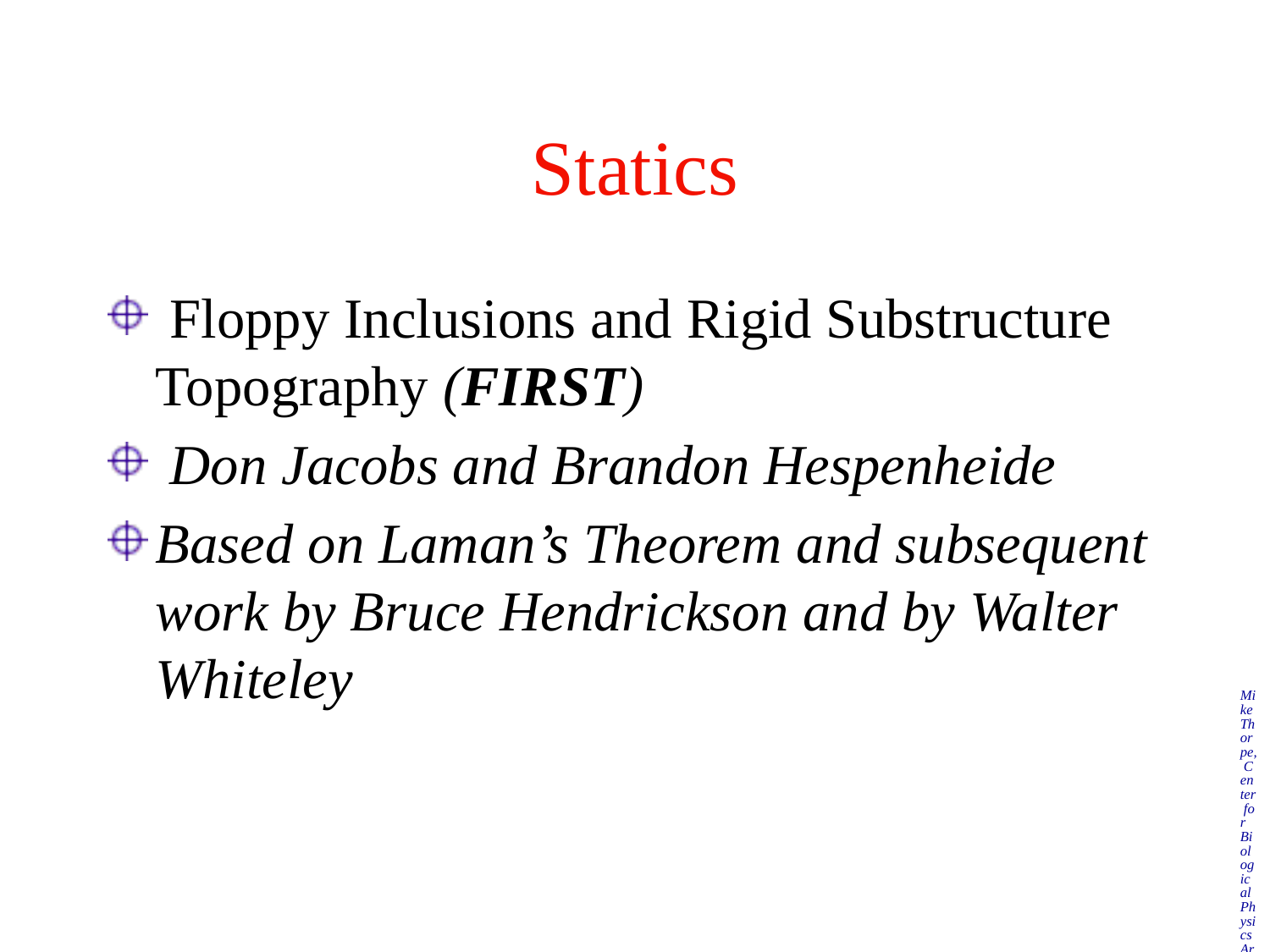

# Statics
 Floppy Inclusions and Rigid Substructure Topography (FIRST)
 Don Jacobs and Brandon Hespenheide
Based on Laman’s Theorem and subsequent work by Bruce Hendrickson and by Walter Whiteley

Mike Thorpe, Center for Biological Physics Arizona State University 02/08